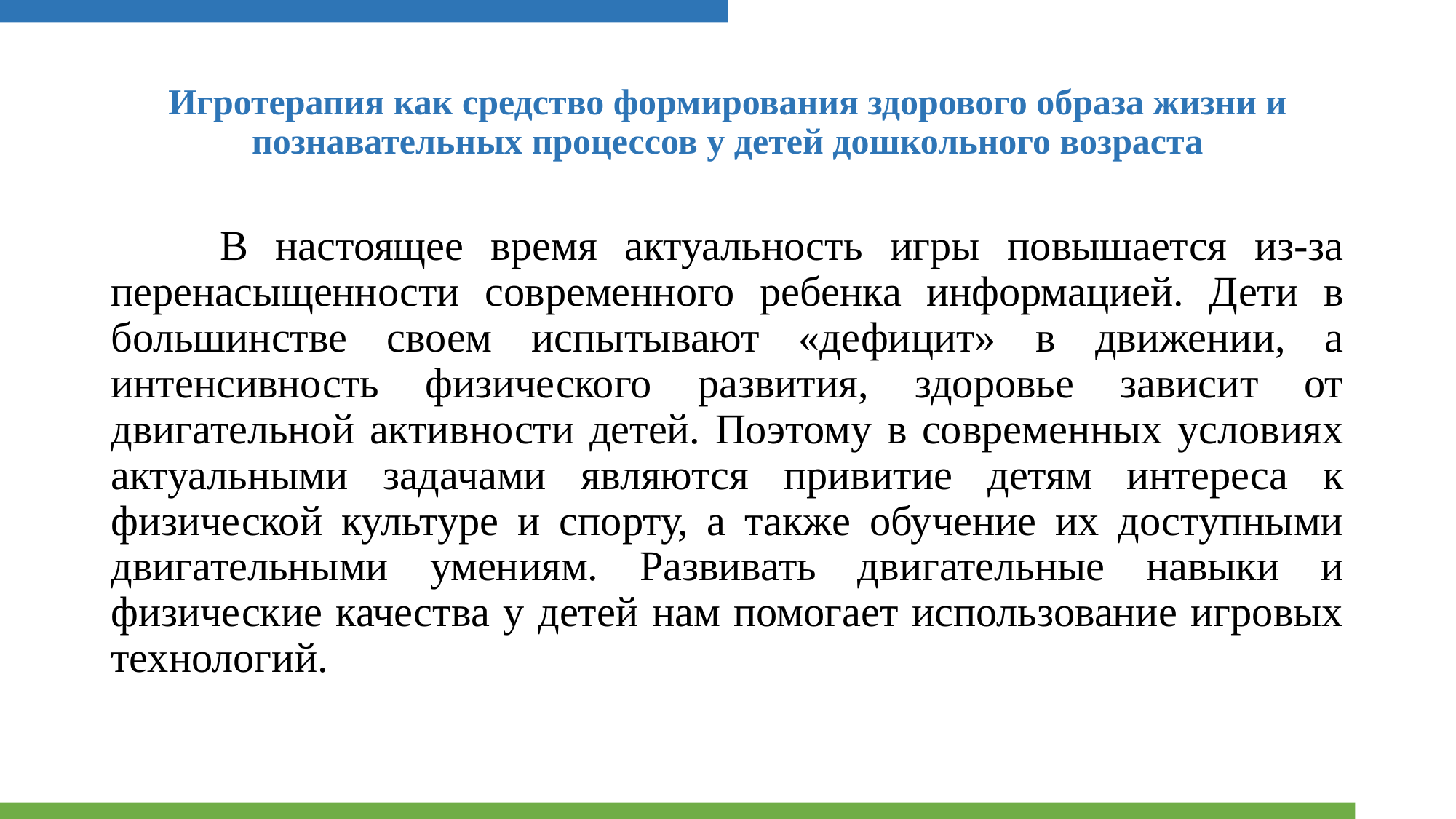

# Игротерапия как средство формирования здорового образа жизни и познавательных процессов у детей дошкольного возраста
	В настоящее время актуальность игры повышается из-за перенасыщенности современного ребенка информацией. Дети в большинстве своем испытывают «дефицит» в движении, а интенсивность физического развития, здоровье зависит от двигательной активности детей. Поэтому в современных условиях актуальными задачами являются привитие детям интереса к физической культуре и спорту, а также обучение их доступными двигательными умениям. Развивать двигательные навыки и физические качества у детей нам помогает использование игровых технологий.